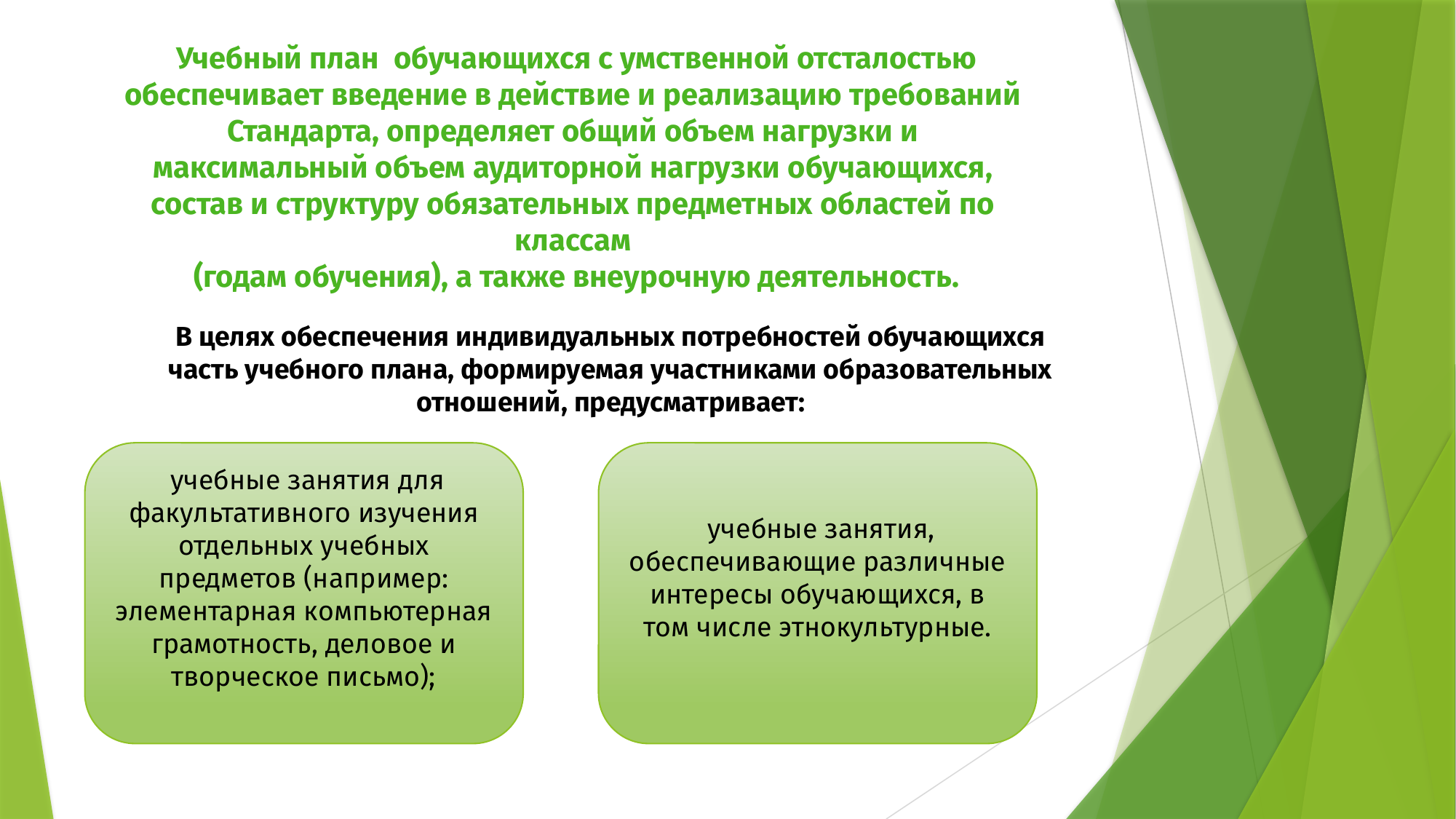

Учебный план  обучающихся с умственной отсталостью обеспечивает введение в действие и реализацию требований Стандарта, определяет общий объем нагрузки и максимальный объем аудиторной нагрузки обучающихся, состав и структуру обязательных предметных областей по классам
 (годам обучения), а также внеурочную деятельность.
В целях обеспечения индивидуальных потребностей обучающихся часть учебного плана, формируемая участниками образовательных отношений, предусматривает:
 учебные занятия для факультативного изучения отдельных учебных предметов (например: элементарная компьютерная грамотность, деловое и творческое письмо);

 учебные занятия, обеспечивающие различные интересы обучающихся, в том числе этнокультурные.